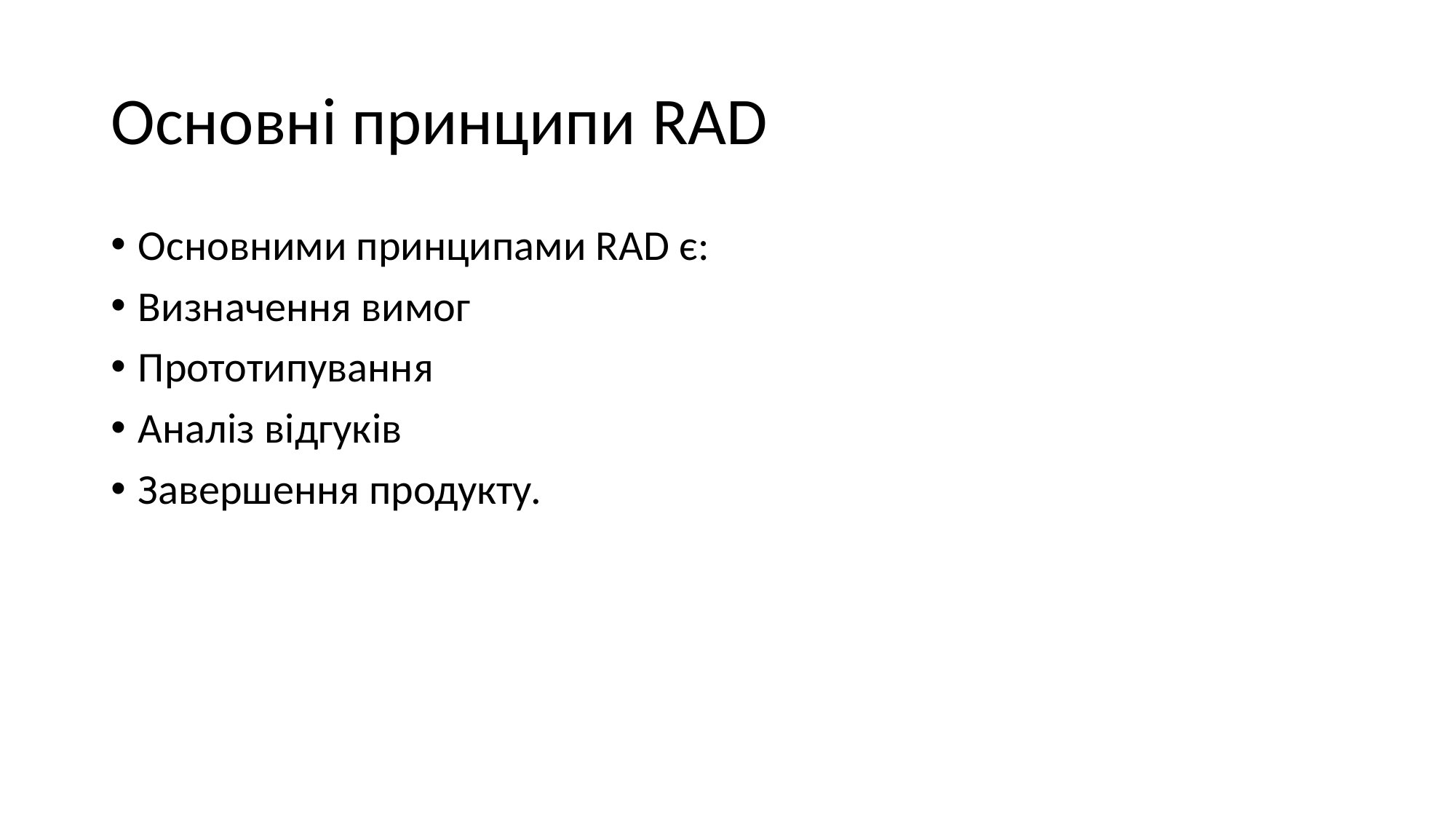

# Основні принципи RAD
Основними принципами RAD є:
Визначення вимог
Прототипування
Аналіз відгуків
Завершення продукту.